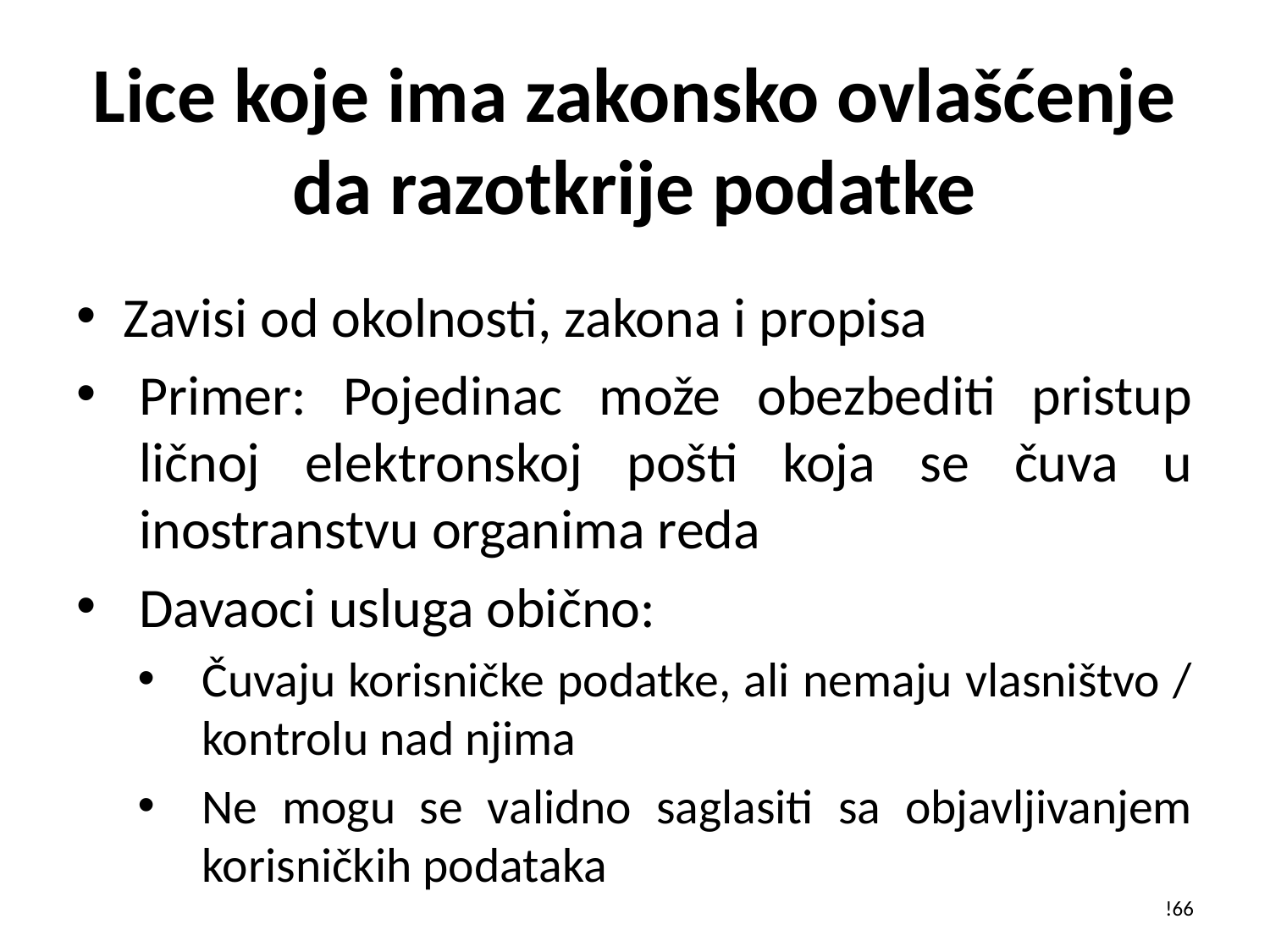

# Lice koje ima zakonsko ovlašćenje da razotkrije podatke
Zavisi od okolnosti, zakona i propisa
Primer: Pojedinac može obezbediti pristup ličnoj elektronskoj pošti koja se čuva u inostranstvu organima reda
Davaoci usluga obično:
Čuvaju korisničke podatke, ali nemaju vlasništvo / kontrolu nad njima
Ne mogu se validno saglasiti sa objavljivanjem korisničkih podataka
!66